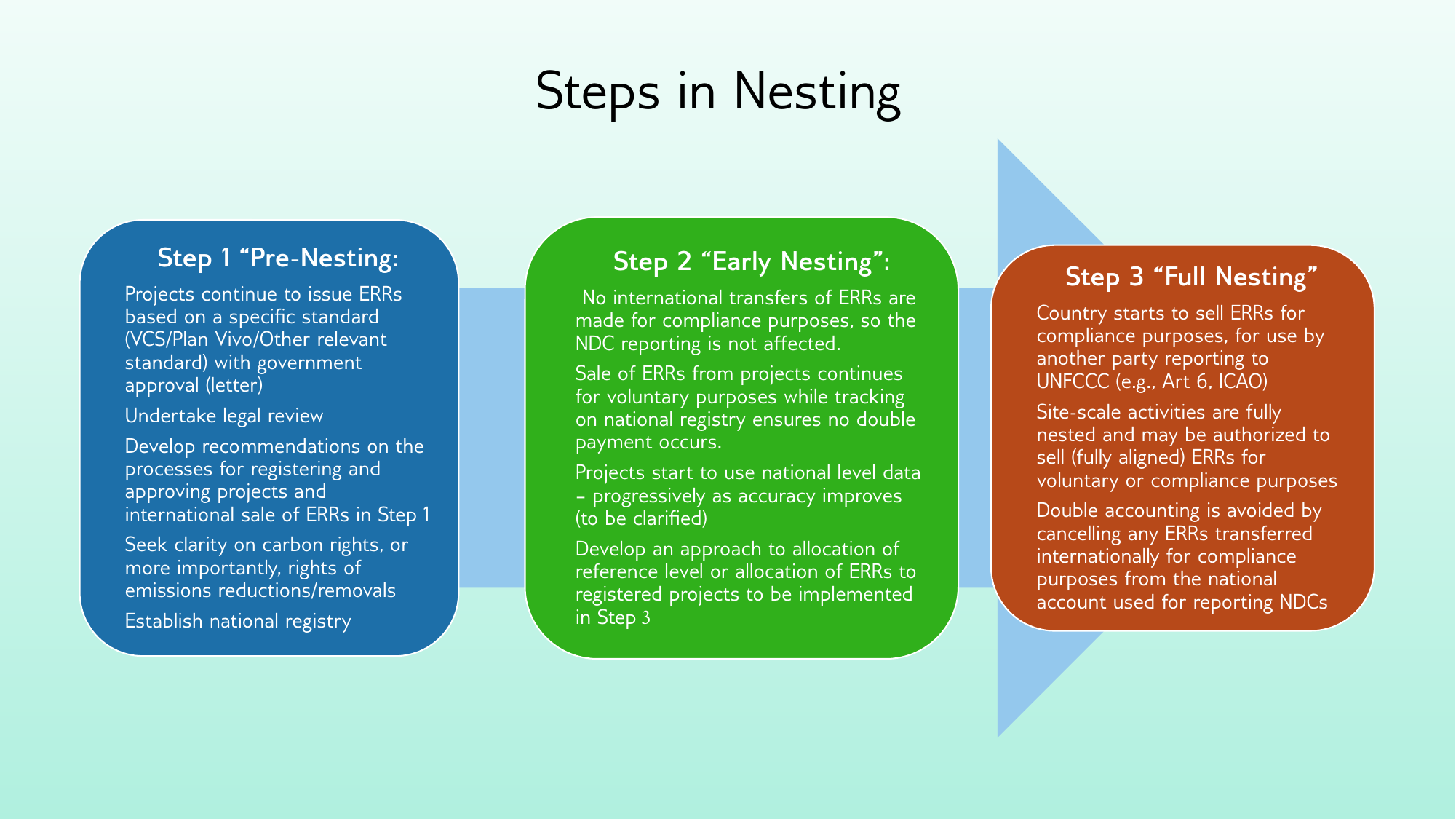

# Steps in Nesting
Step 1 “Pre-Nesting:
Projects continue to issue ERRs based on a specific standard (VCS/Plan Vivo/Other relevant standard) with government approval (letter)
Undertake legal review
Develop recommendations on the processes for registering and approving projects and international sale of ERRs in Step 1
Seek clarity on carbon rights, or more importantly, rights of emissions reductions/removals
Establish national registry
Step 2 “Early Nesting”:
 No international transfers of ERRs are made for compliance purposes, so the NDC reporting is not affected.
Sale of ERRs from projects continues for voluntary purposes while tracking on national registry ensures no double payment occurs.
Projects start to use national level data – progressively as accuracy improves (to be clarified)
Develop an approach to allocation of reference level or allocation of ERRs to registered projects to be implemented in Step 3
Step 3 “Full Nesting”
Country starts to sell ERRs for compliance purposes, for use by another party reporting to UNFCCC (e.g., Art 6, ICAO)
Site-scale activities are fully nested and may be authorized to sell (fully aligned) ERRs for voluntary or compliance purposes
Double accounting is avoided by cancelling any ERRs transferred internationally for compliance purposes from the national account used for reporting NDCs